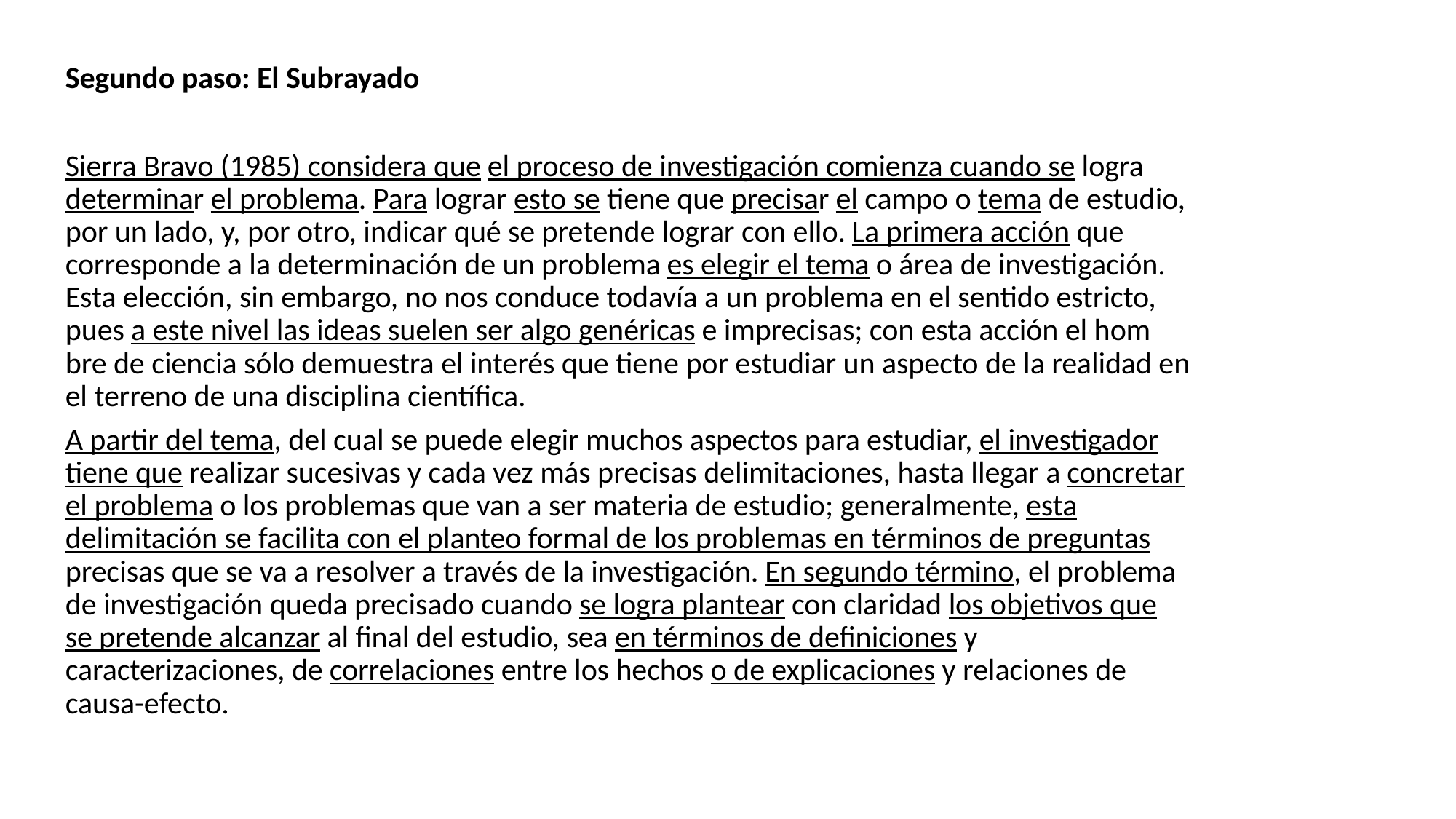

Segundo paso: El Subrayado

Sierra Bravo (1985) considera que el proceso de investigación co­mienza cuando se logra determinar el problema. Para lograr esto se tiene que precisar el campo o tema de estudio, por un lado, y, por otro, indicar qué se pretende lograr con ello. La primera acción que corresponde a la determinación de un problema es elegir el tema o área de investigación. Esta elección, sin embargo, no nos conduce todavía a un problema en el sentido estricto, pues a este nivel las ideas suelen ser algo genéricas e imprecisas; con esta acción el hom­bre de ciencia sólo demuestra el interés que tiene por estudiar un aspecto de la realidad en el terreno de una disciplina científica.
A partir del tema, del cual se puede elegir muchos aspectos para estudiar, el investigador tiene que realizar sucesivas y cada vez más precisas delimitaciones, hasta llegar a concretar el problema o los problemas que van a ser materia de estudio; generalmente, esta delimitación se facilita con el planteo formal de los problemas en términos de preguntas precisas que se va a resolver a través de la investigación. En segundo término, el problema de investigación queda precisado cuando se logra plantear con claridad los objetivos que se pretende alcanzar al final del estudio, sea en términos de definicio­nes y caracterizaciones, de correlaciones entre los hechos o de expli­caciones y relaciones de causa-efecto.